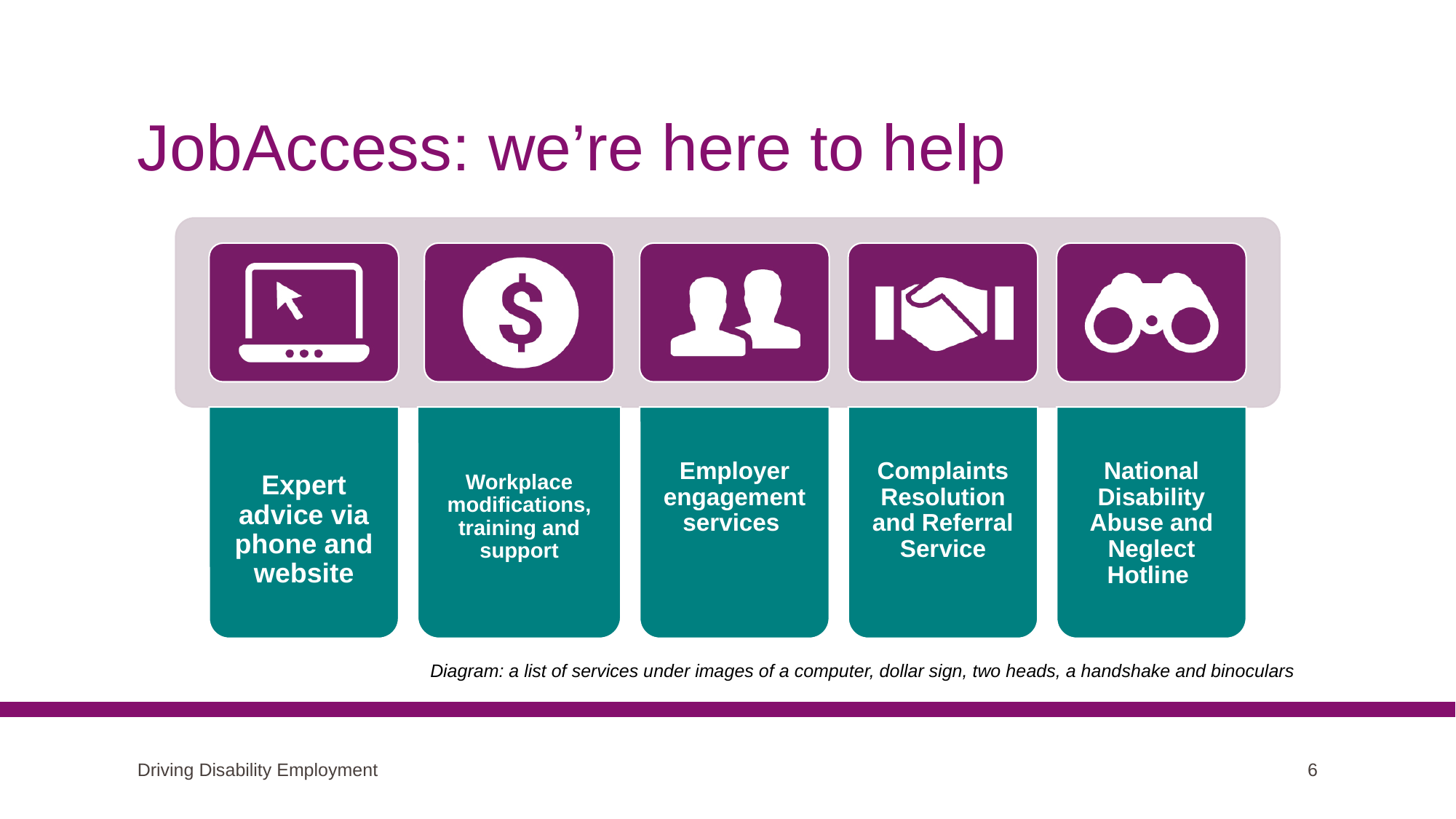

# JobAccess: we’re here to help

Expert advice via phone and website

Workplace modifications, training and support

Employer engagement services

Complaints Resolution and Referral Service

National Disability Abuse and Neglect Hotline
Diagram: a list of services under images of a computer, dollar sign, two heads, a handshake and binoculars
Driving Disability Employment
6